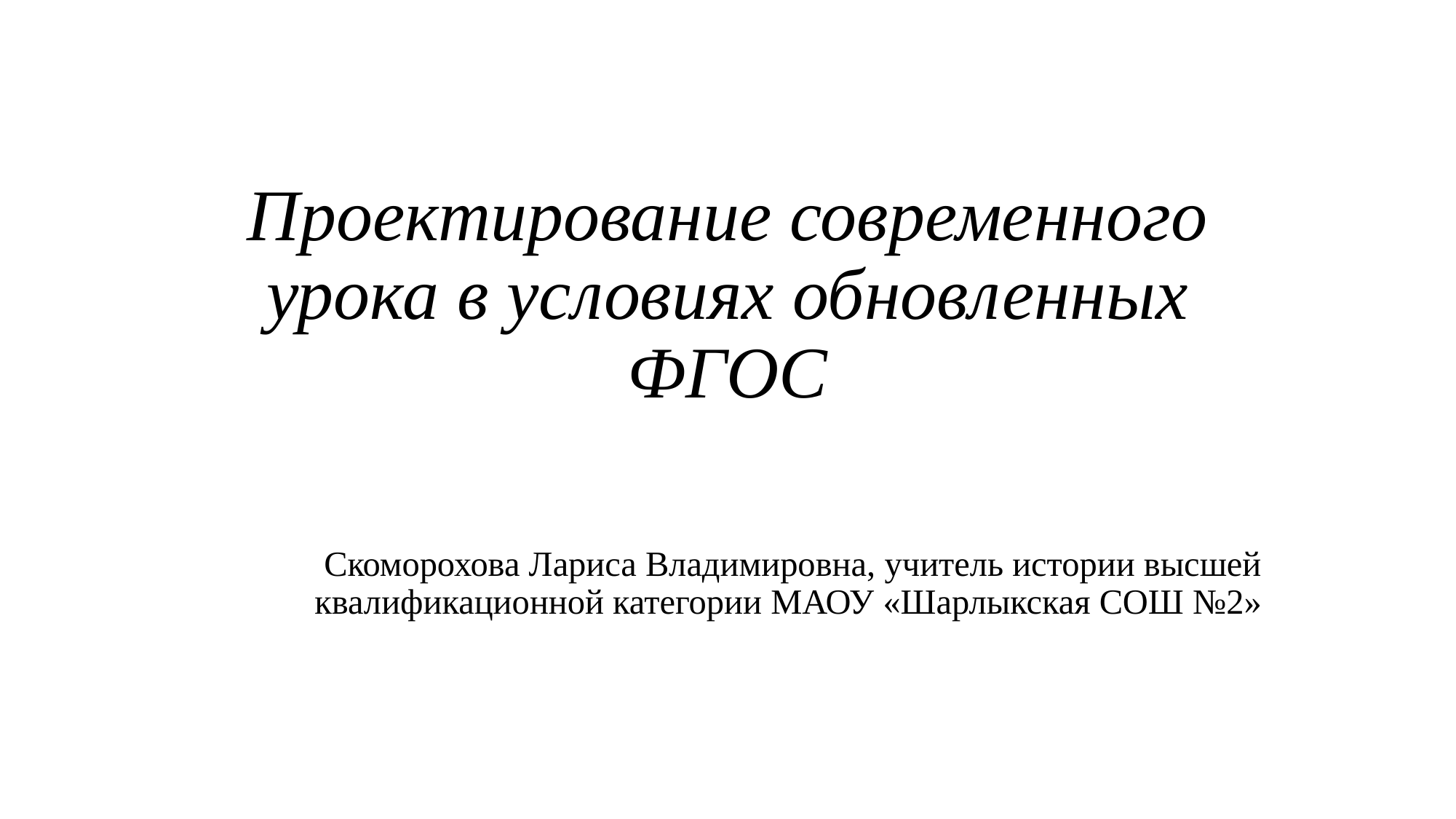

# Проектирование современного урока в условиях обновленных ФГОС

Скоморохова Лариса Владимировна, учитель истории высшей квалификационной категории МАОУ «Шарлыкская СОШ №2»